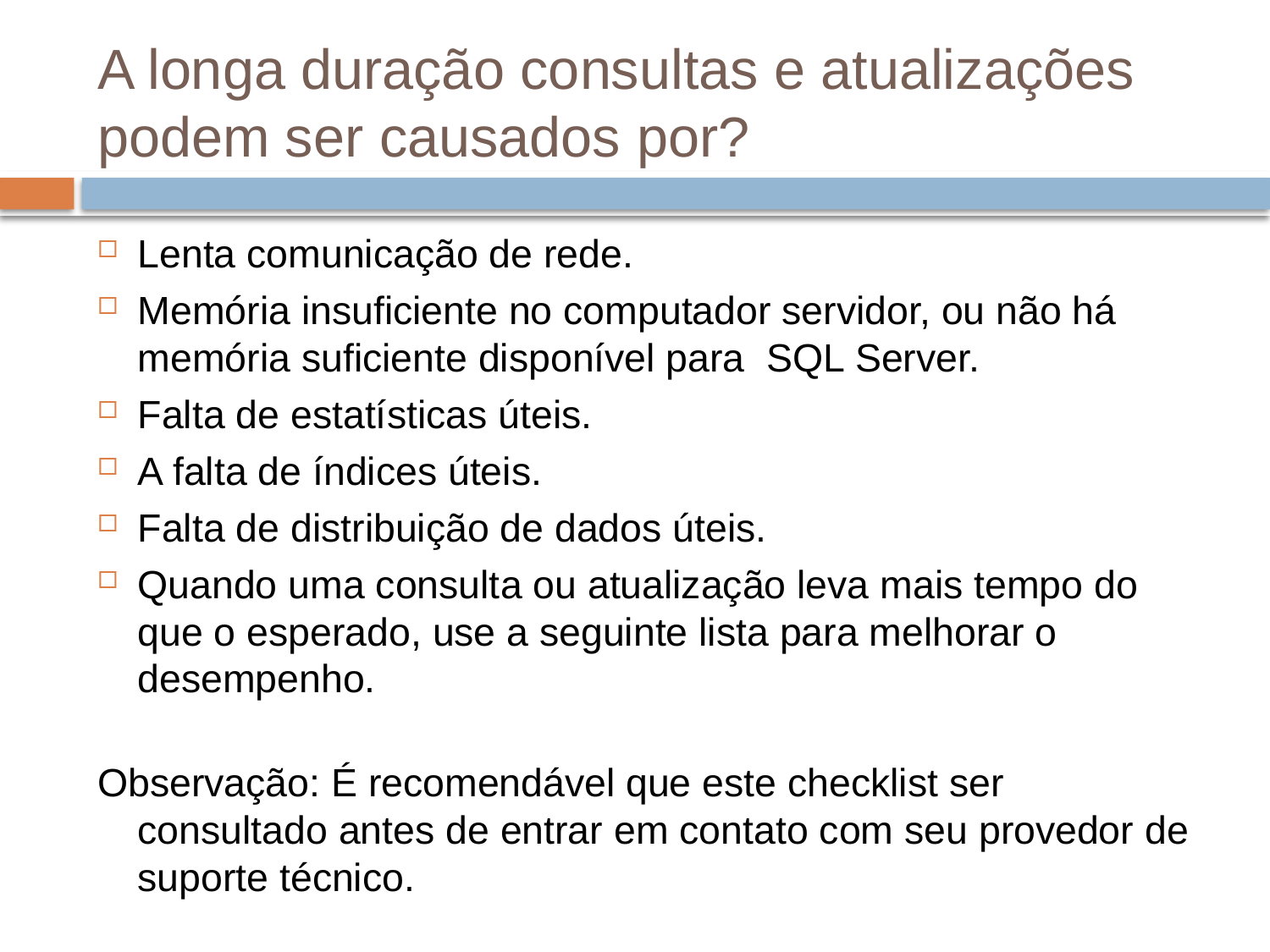

# A longa duração consultas e atualizações podem ser causados ​​por?
Lenta comunicação de rede.
Memória insuficiente no computador servidor, ou não há memória suficiente disponível para  SQL Server.
Falta de estatísticas úteis.
A falta de índices úteis.
Falta de distribuição de dados úteis.
Quando uma consulta ou atualização leva mais tempo do que o esperado, use a seguinte lista para melhorar o desempenho.
Observação: É recomendável que este checklist ser consultado antes de entrar em contato com seu provedor de suporte técnico.